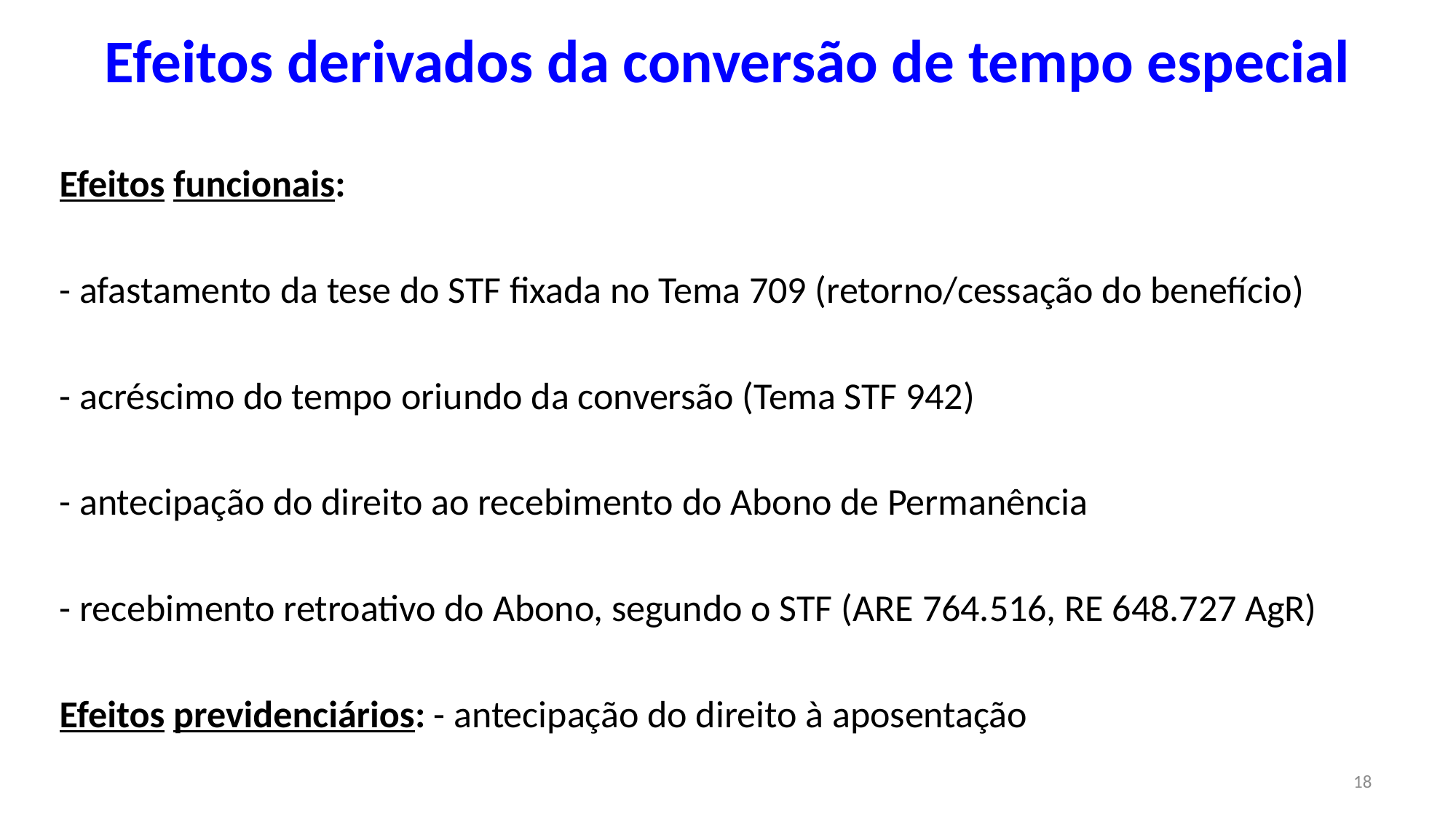

# Efeitos derivados da conversão de tempo especial
Efeitos funcionais:

- afastamento da tese do STF fixada no Tema 709 (retorno/cessação do benefício)

- acréscimo do tempo oriundo da conversão (Tema STF 942)

- antecipação do direito ao recebimento do Abono de Permanência

- recebimento retroativo do Abono, segundo o STF (ARE 764.516, RE 648.727 AgR)

Efeitos previdenciários: - antecipação do direito à aposentação
18